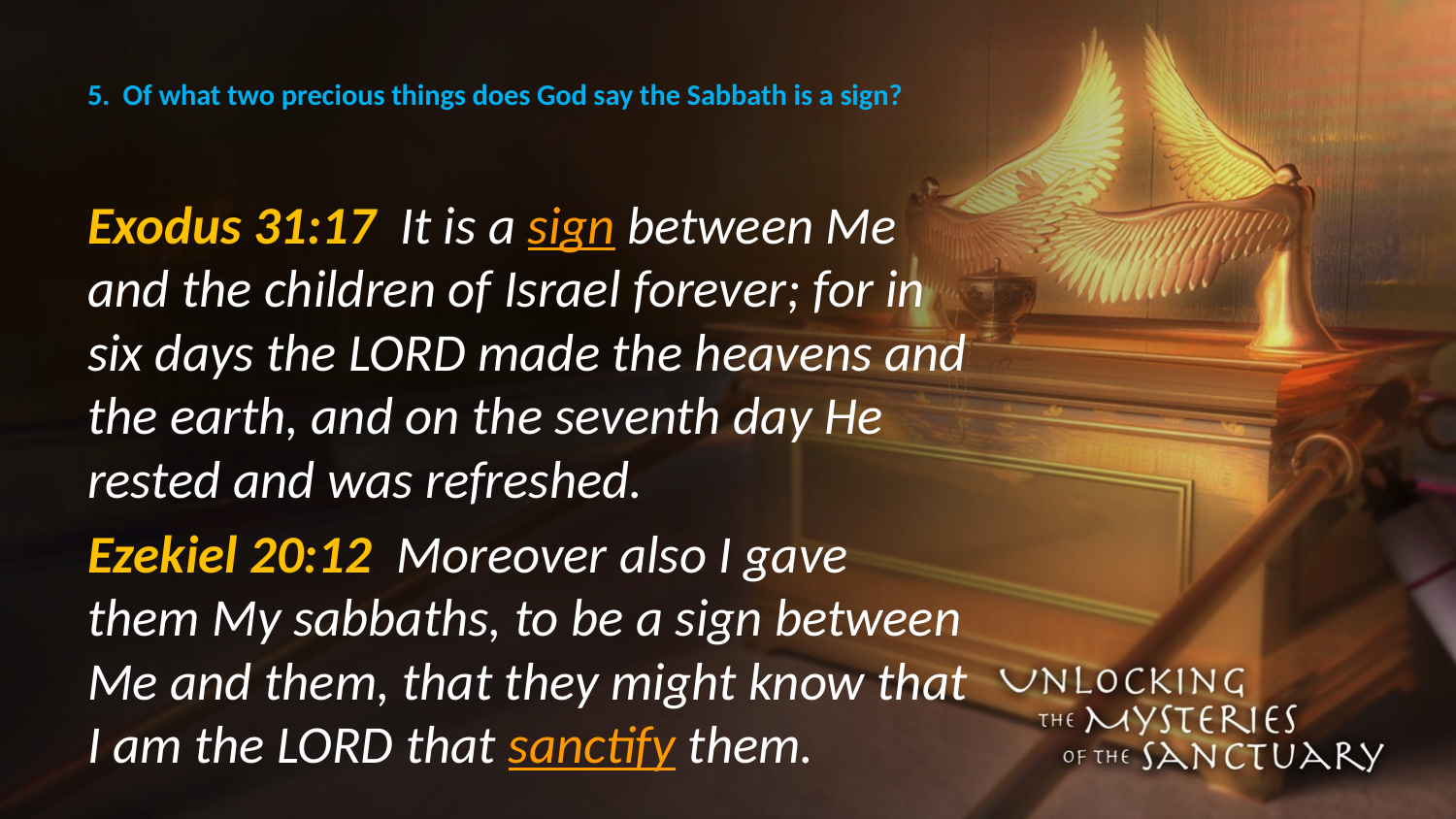

# 5.  Of what two precious things does God say the Sabbath is a sign?

Exodus 31:17  It is a sign between Me and the children of Israel forever; for in six days the LORD made the heavens and the earth, and on the seventh day He rested and was refreshed.
Ezekiel 20:12  Moreover also I gave them My sabbaths, to be a sign between Me and them, that they might know that I am the LORD that sanctify them.